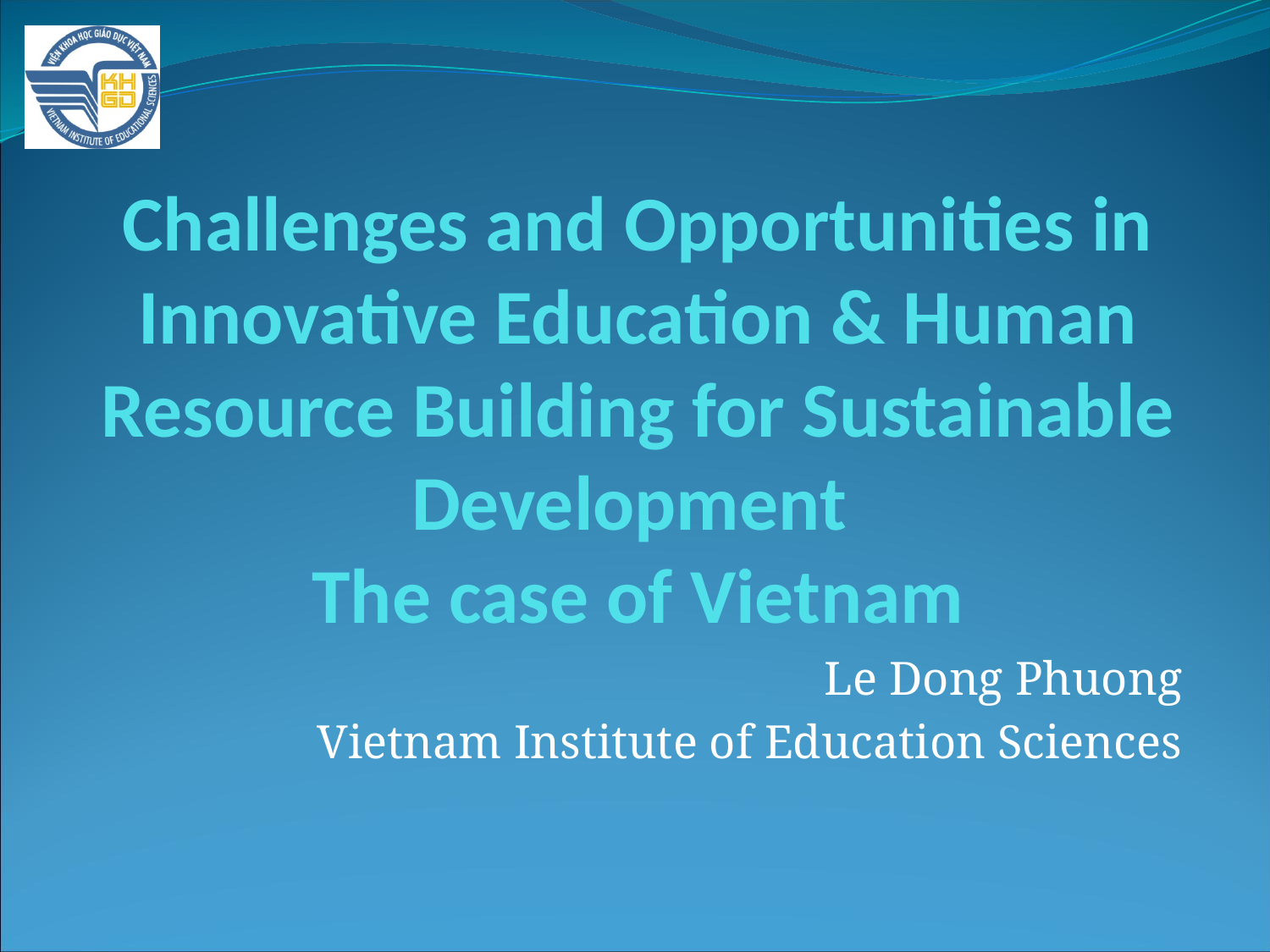

# Challenges and Opportunities in Innovative Education & Human Resource Building for Sustainable Development The case of Vietnam
Le Dong Phuong
Vietnam Institute of Education Sciences